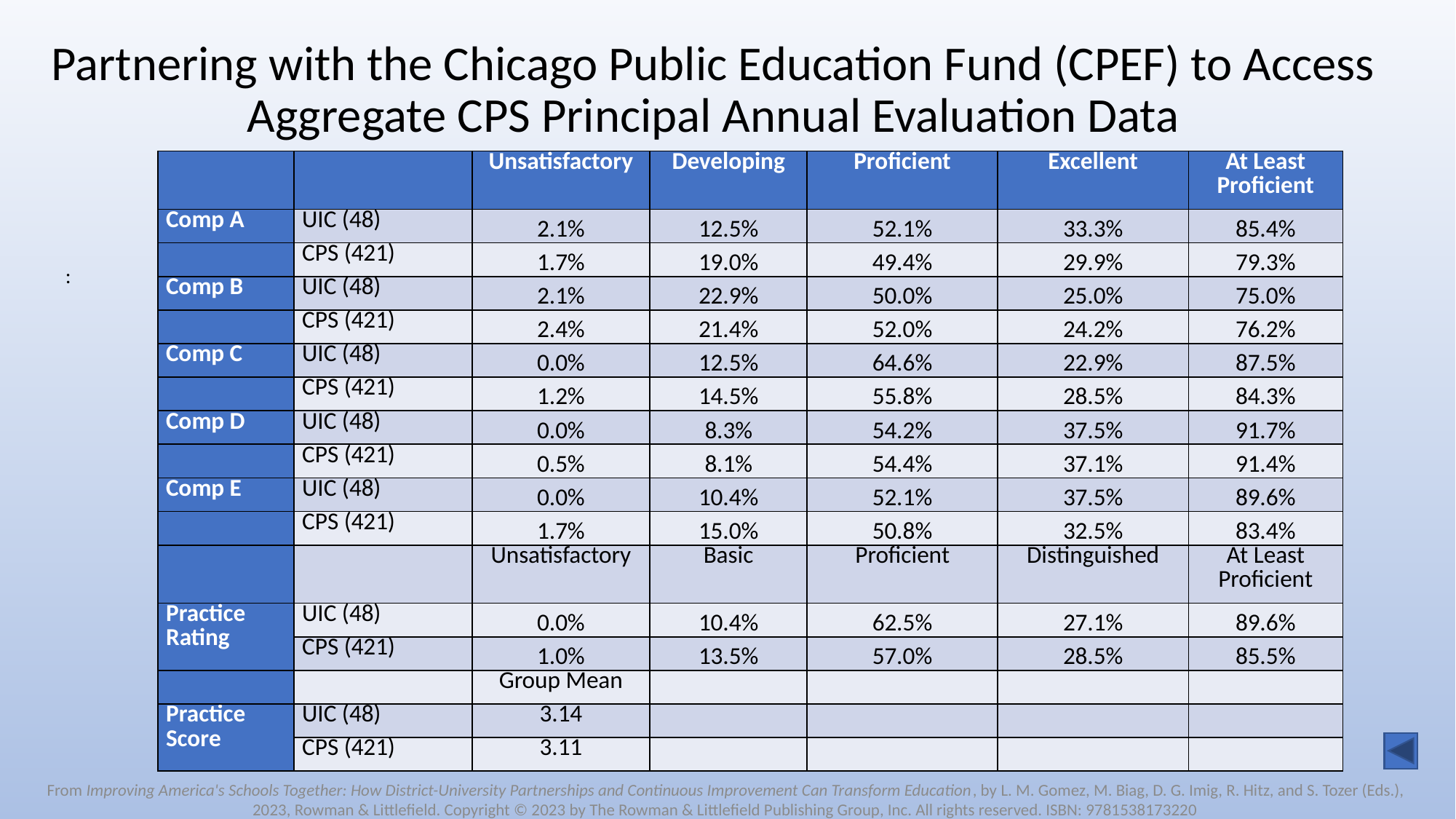

Partnering with the Chicago Public Education Fund (CPEF) to Access Aggregate CPS Principal Annual Evaluation Data
#
|  |  | Unsatisfactory | Developing | Proficient | Excellent | At Least Proficient |
| --- | --- | --- | --- | --- | --- | --- |
| Comp A | UIC (48) | 2.1% | 12.5% | 52.1% | 33.3% | 85.4% |
|  | CPS (421) | 1.7% | 19.0% | 49.4% | 29.9% | 79.3% |
| Comp B | UIC (48) | 2.1% | 22.9% | 50.0% | 25.0% | 75.0% |
|  | CPS (421) | 2.4% | 21.4% | 52.0% | 24.2% | 76.2% |
| Comp C | UIC (48) | 0.0% | 12.5% | 64.6% | 22.9% | 87.5% |
|  | CPS (421) | 1.2% | 14.5% | 55.8% | 28.5% | 84.3% |
| Comp D | UIC (48) | 0.0% | 8.3% | 54.2% | 37.5% | 91.7% |
|  | CPS (421) | 0.5% | 8.1% | 54.4% | 37.1% | 91.4% |
| Comp E | UIC (48) | 0.0% | 10.4% | 52.1% | 37.5% | 89.6% |
|  | CPS (421) | 1.7% | 15.0% | 50.8% | 32.5% | 83.4% |
|  |  | Unsatisfactory | Basic | Proficient | Distinguished | At Least Proficient |
| Practice Rating | UIC (48) | 0.0% | 10.4% | 62.5% | 27.1% | 89.6% |
|  | CPS (421) | 1.0% | 13.5% | 57.0% | 28.5% | 85.5% |
|  |  | Group Mean |  |  |  |  |
| Practice Score | UIC (48) | 3.14 |  |  |  |  |
|  | CPS (421) | 3.11 |  |  |  |  |
 :

From Improving America's Schools Together: How District-University Partnerships and Continuous Improvement Can Transform Education, by L. M. Gomez, M. Biag, D. G. Imig, R. Hitz, and S. Tozer (Eds.), 2023, Rowman & Littlefield. Copyright © 2023 by The Rowman & Littlefield Publishing Group, Inc. All rights reserved. ISBN: 9781538173220